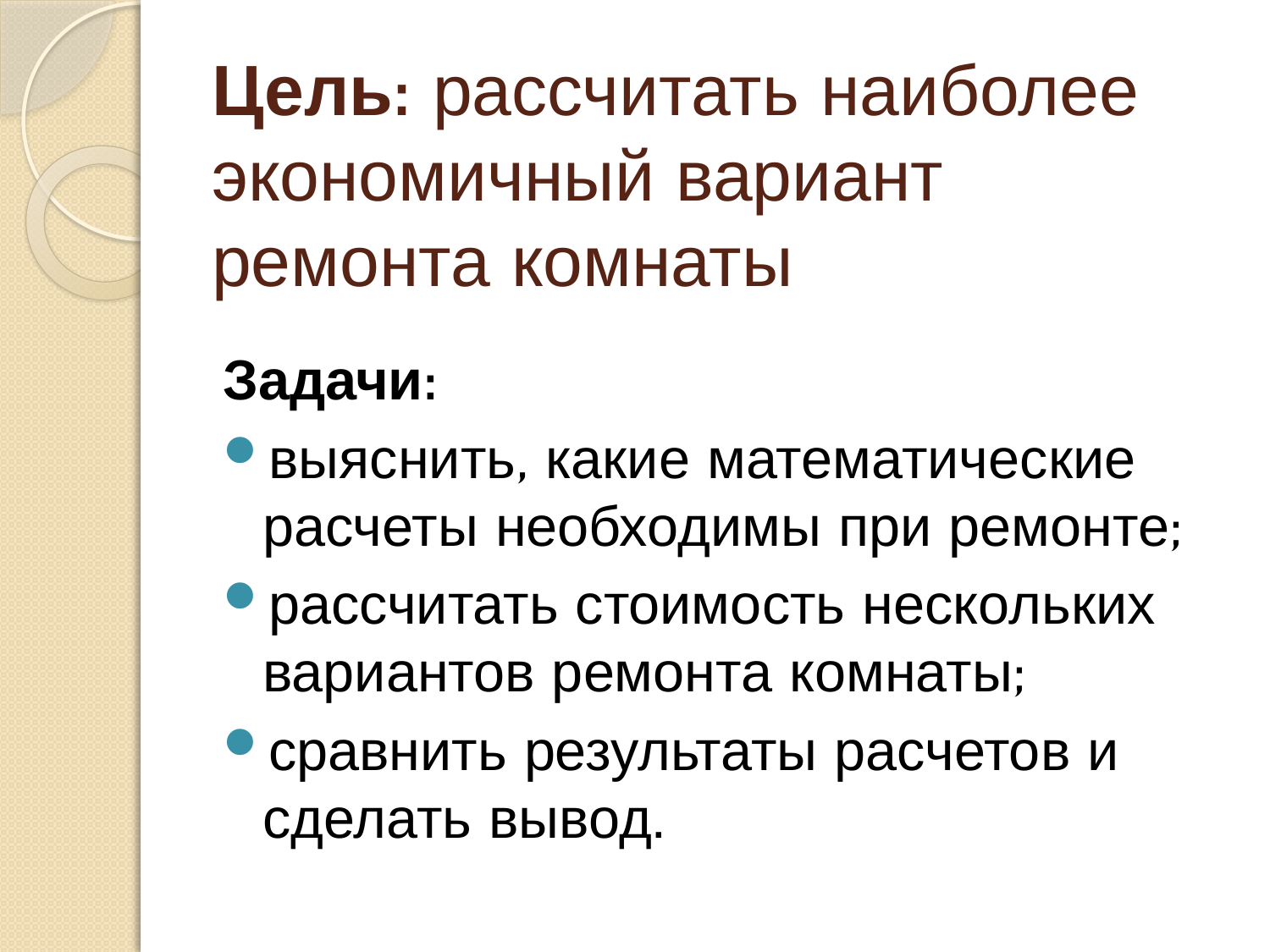

# Цель: рассчитать наиболее экономичный вариант ремонта комнаты
Задачи:
выяснить, какие математические расчеты необходимы при ремонте;
рассчитать стоимость нескольких вариантов ремонта комнаты;
сравнить результаты расчетов и сделать вывод.